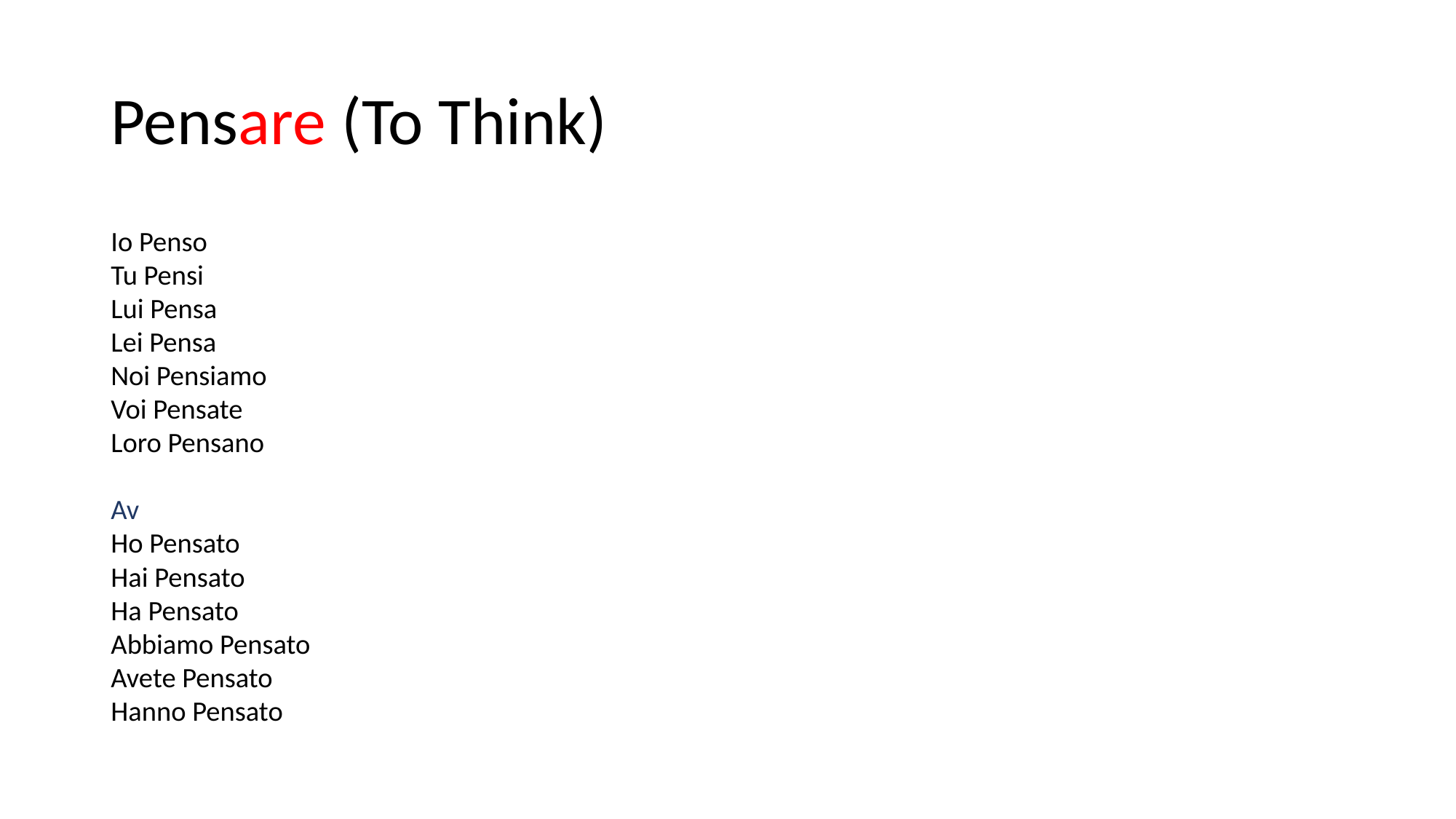

# Pensare (To Think)
Io Penso
Tu Pensi
Lui Pensa
Lei Pensa
Noi Pensiamo
Voi Pensate
Loro Pensano

Av
Ho Pensato
Hai Pensato
Ha Pensato
Abbiamo Pensato
Avete Pensato
Hanno Pensato